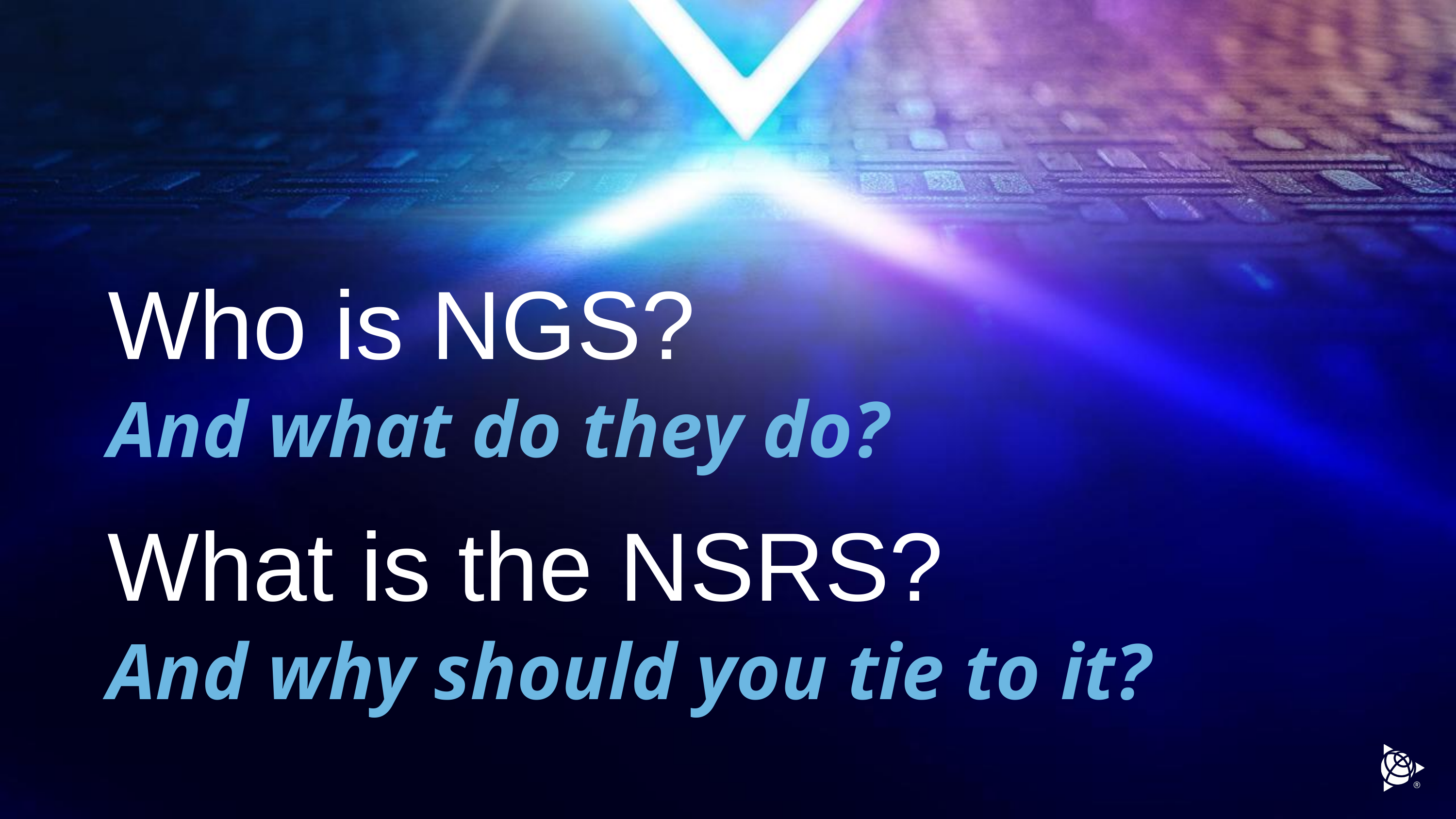

# Who is NGS?
And what do they do?
What is the NSRS?
And why should you tie to it?